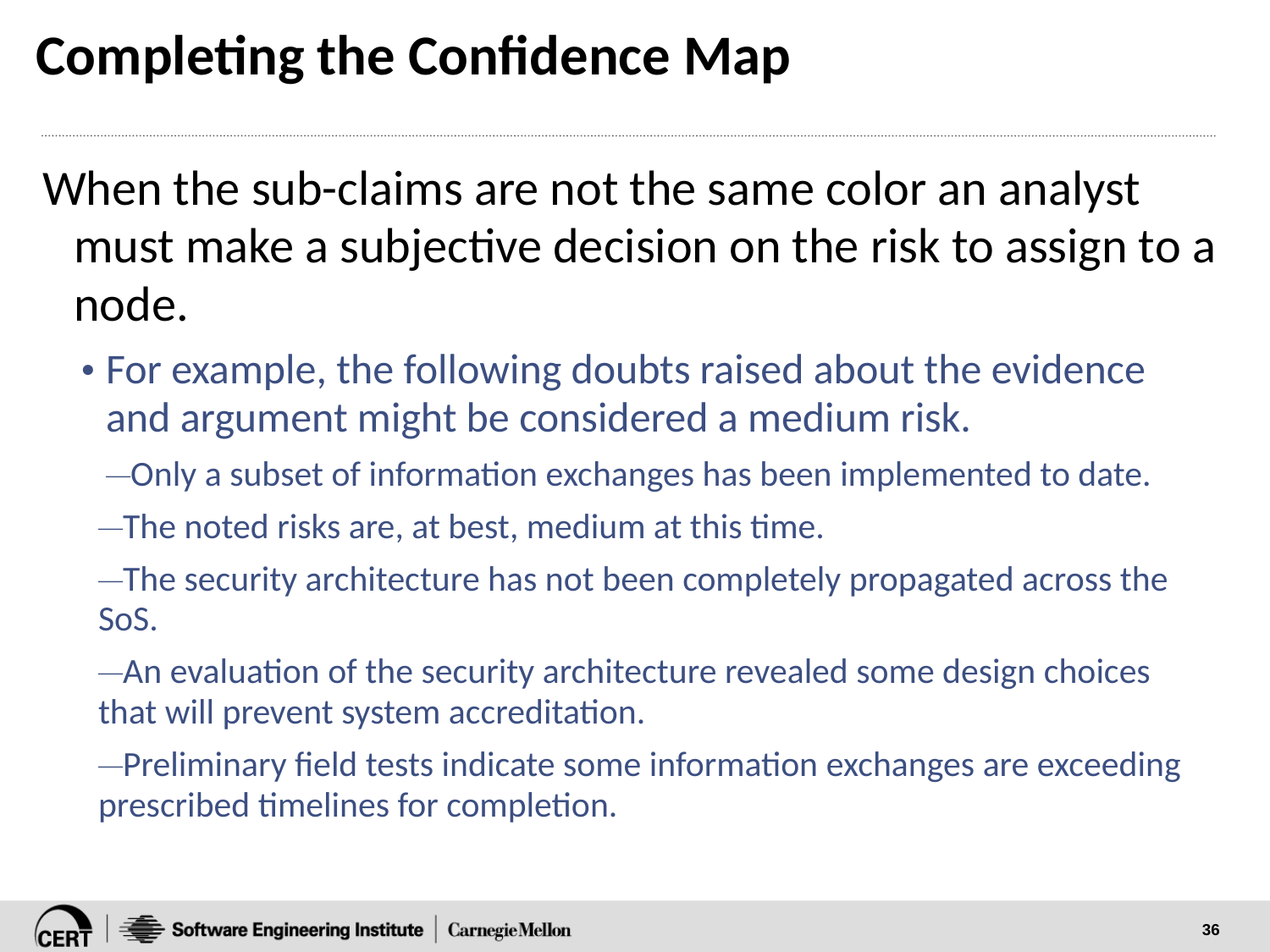

# Completing the Confidence Map
When the sub-claims are not the same color an analyst must make a subjective decision on the risk to assign to a node.
For example, the following doubts raised about the evidence and argument might be considered a medium risk.
Only a subset of information exchanges has been implemented to date.
The noted risks are, at best, medium at this time.
The security architecture has not been completely propagated across the SoS.
An evaluation of the security architecture revealed some design choices that will prevent system accreditation.
Preliminary field tests indicate some information exchanges are exceeding prescribed timelines for completion.